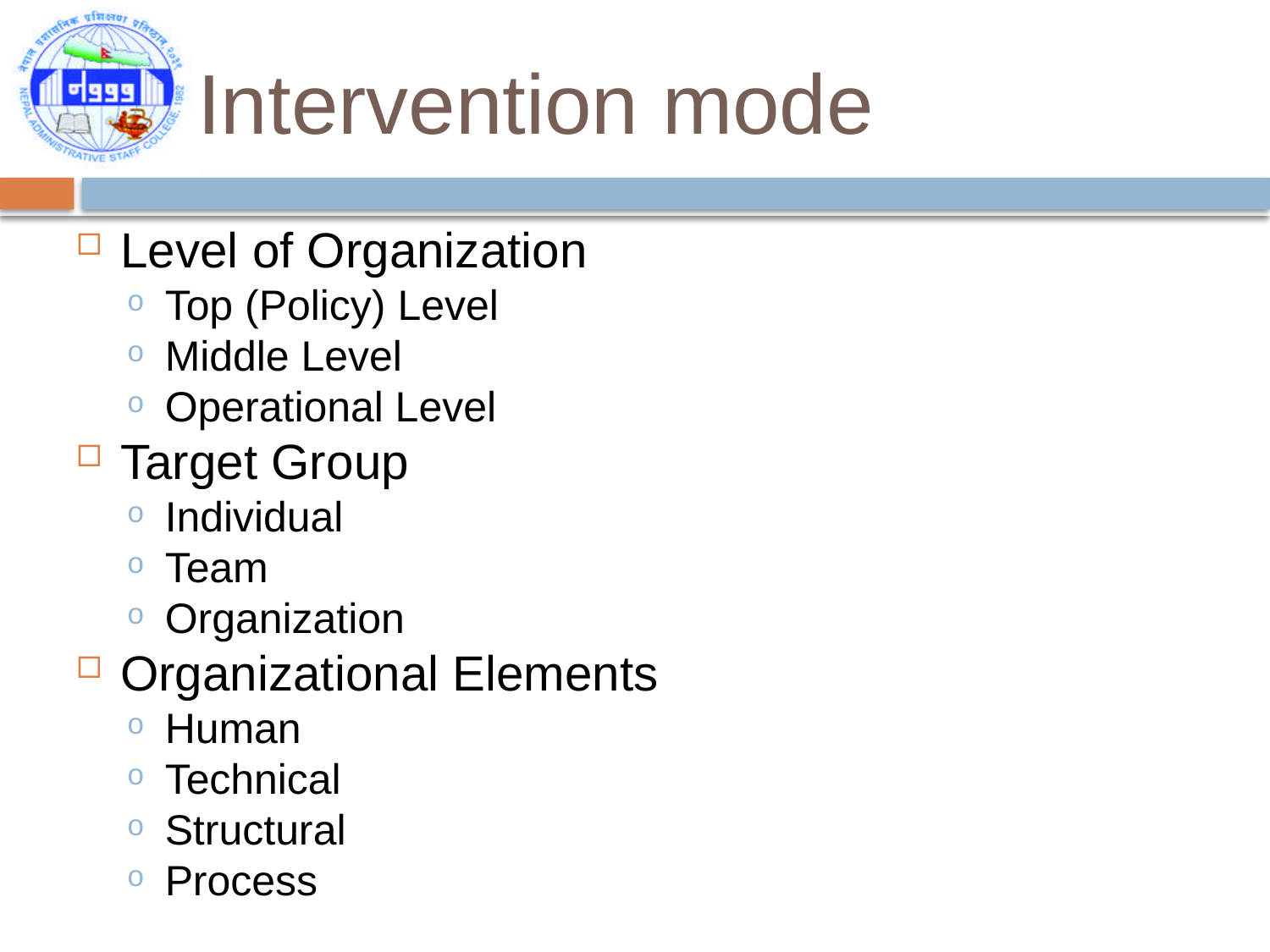

# Intervention mode
Level of Organization
Top (Policy) Level
Middle Level
Operational Level
Target Group
Individual
Team
Organization
Organizational Elements
Human
Technical
Structural
Process